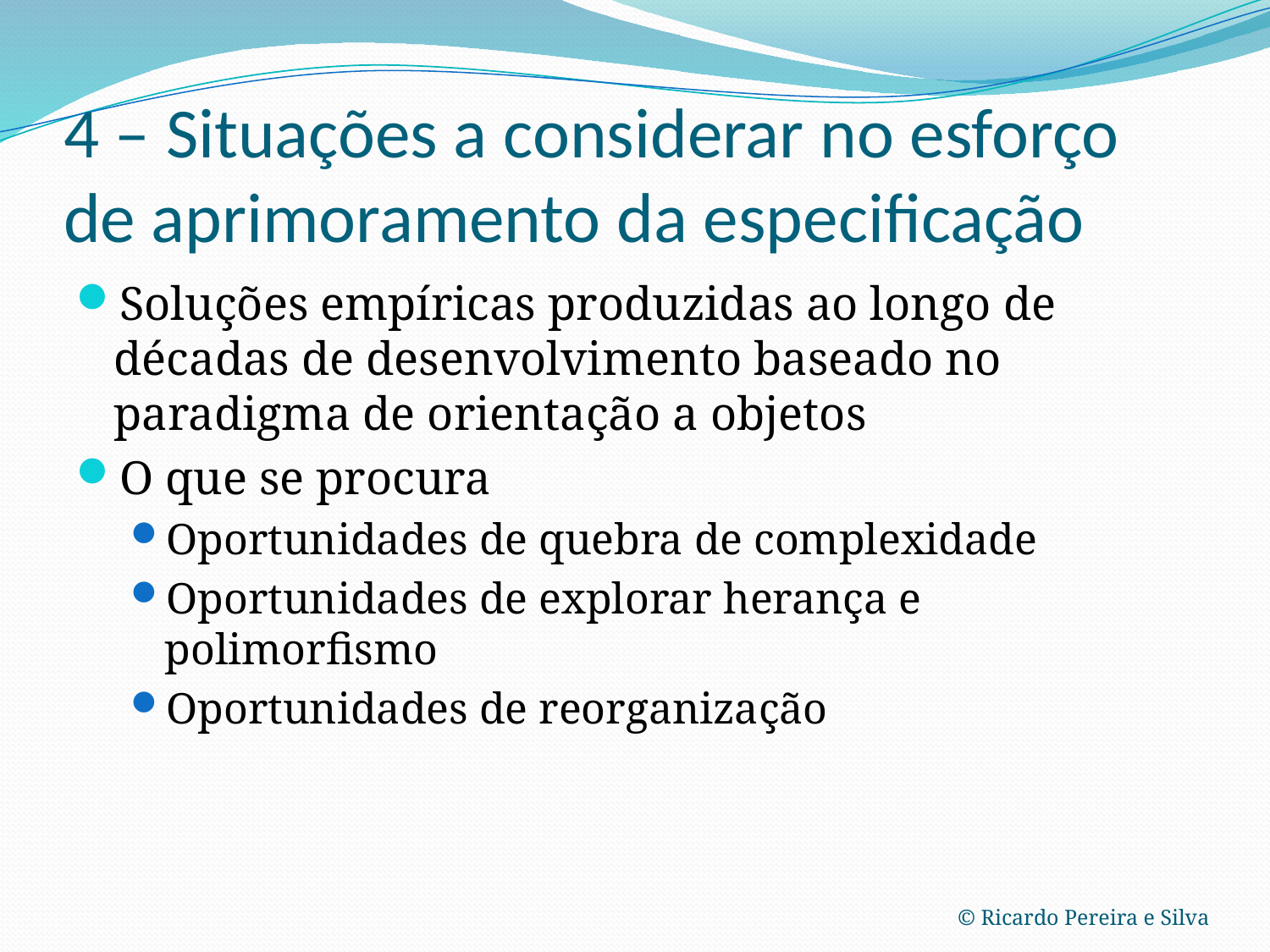

# 4 – Situações a considerar no esforço de aprimoramento da especificação
Soluções empíricas produzidas ao longo de décadas de desenvolvimento baseado no paradigma de orientação a objetos
O que se procura
Oportunidades de quebra de complexidade
Oportunidades de explorar herança e polimorfismo
Oportunidades de reorganização

© Ricardo Pereira e Silva